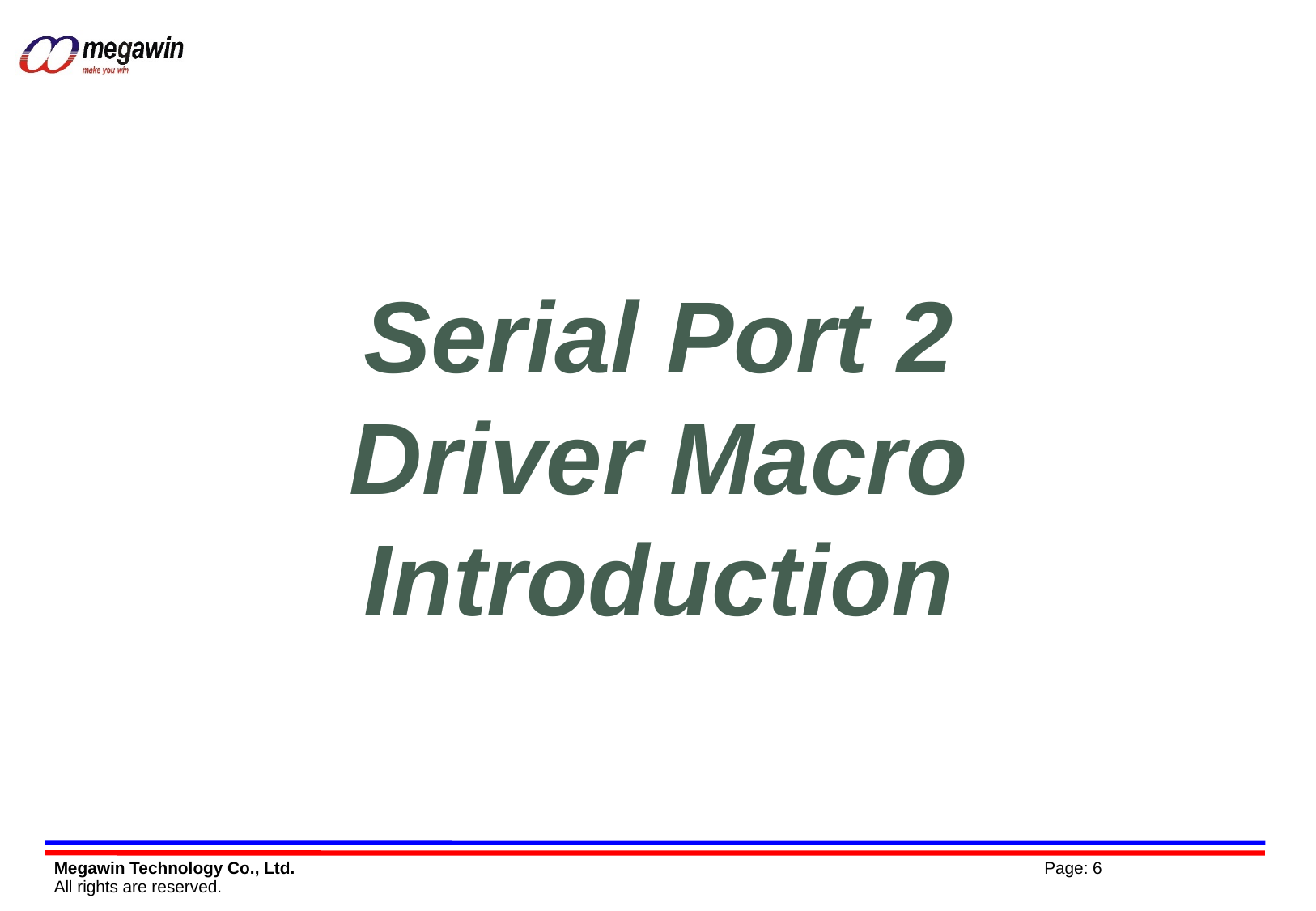

# Serial Port 2 Driver Macro Introduction